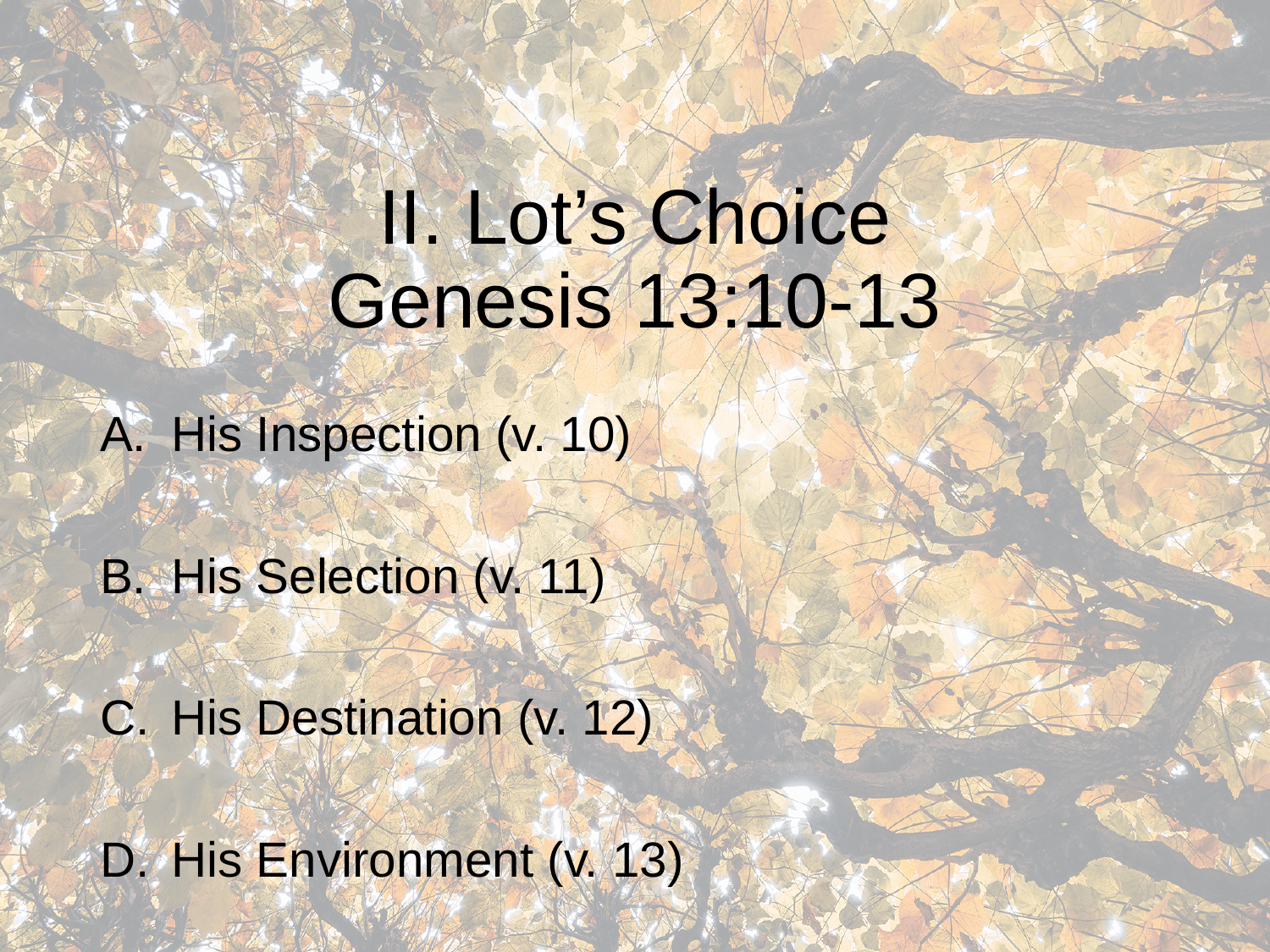

# II. Lot’s Choice Genesis 13:10-13
His Inspection (v. 10)

His Selection (v. 11)

His Destination (v. 12)

His Environment (v. 13)